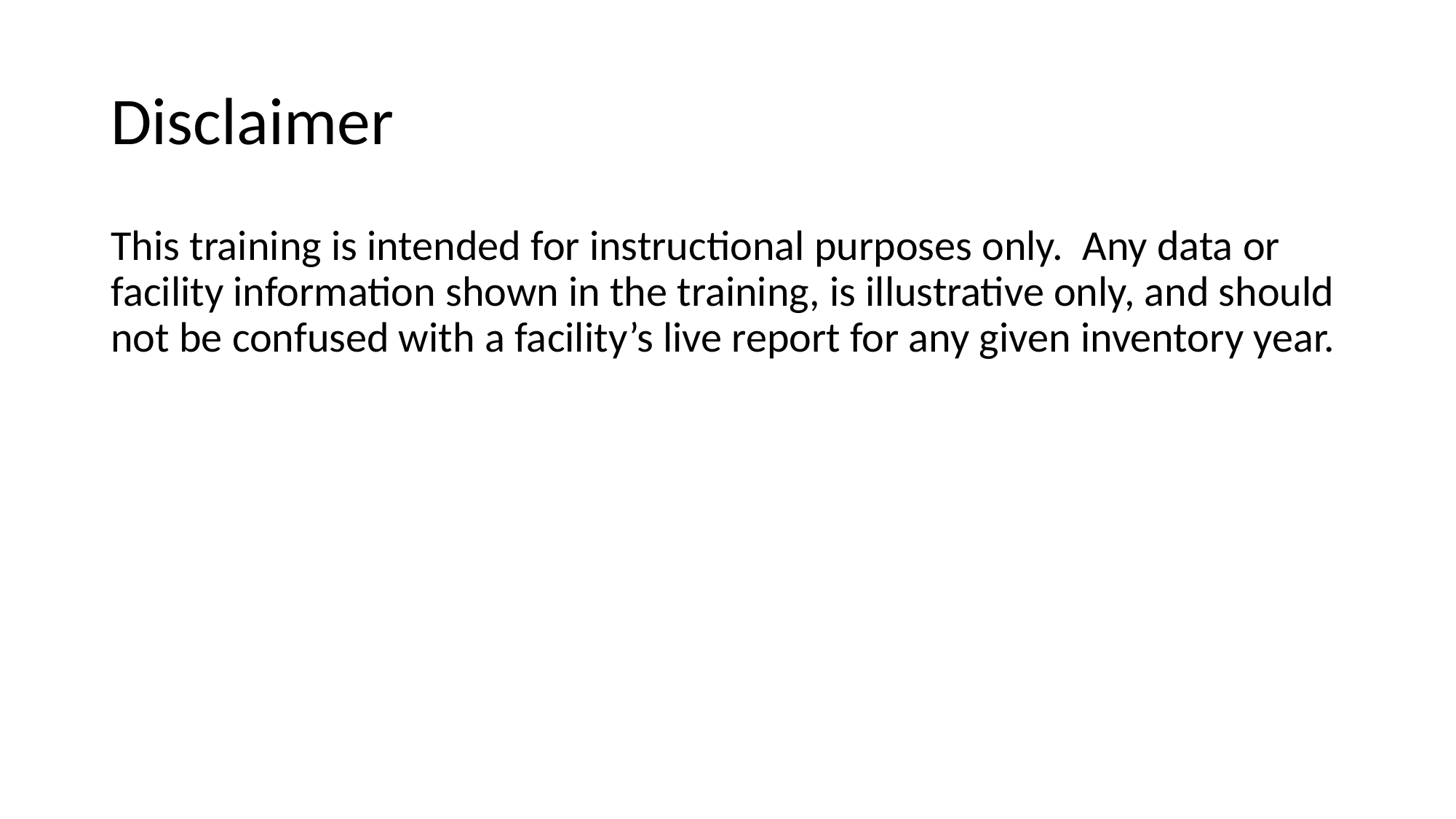

# Disclaimer
This training is intended for instructional purposes only.  Any data or facility information shown in the training, is illustrative only, and should not be confused with a facility’s live report for any given inventory year.